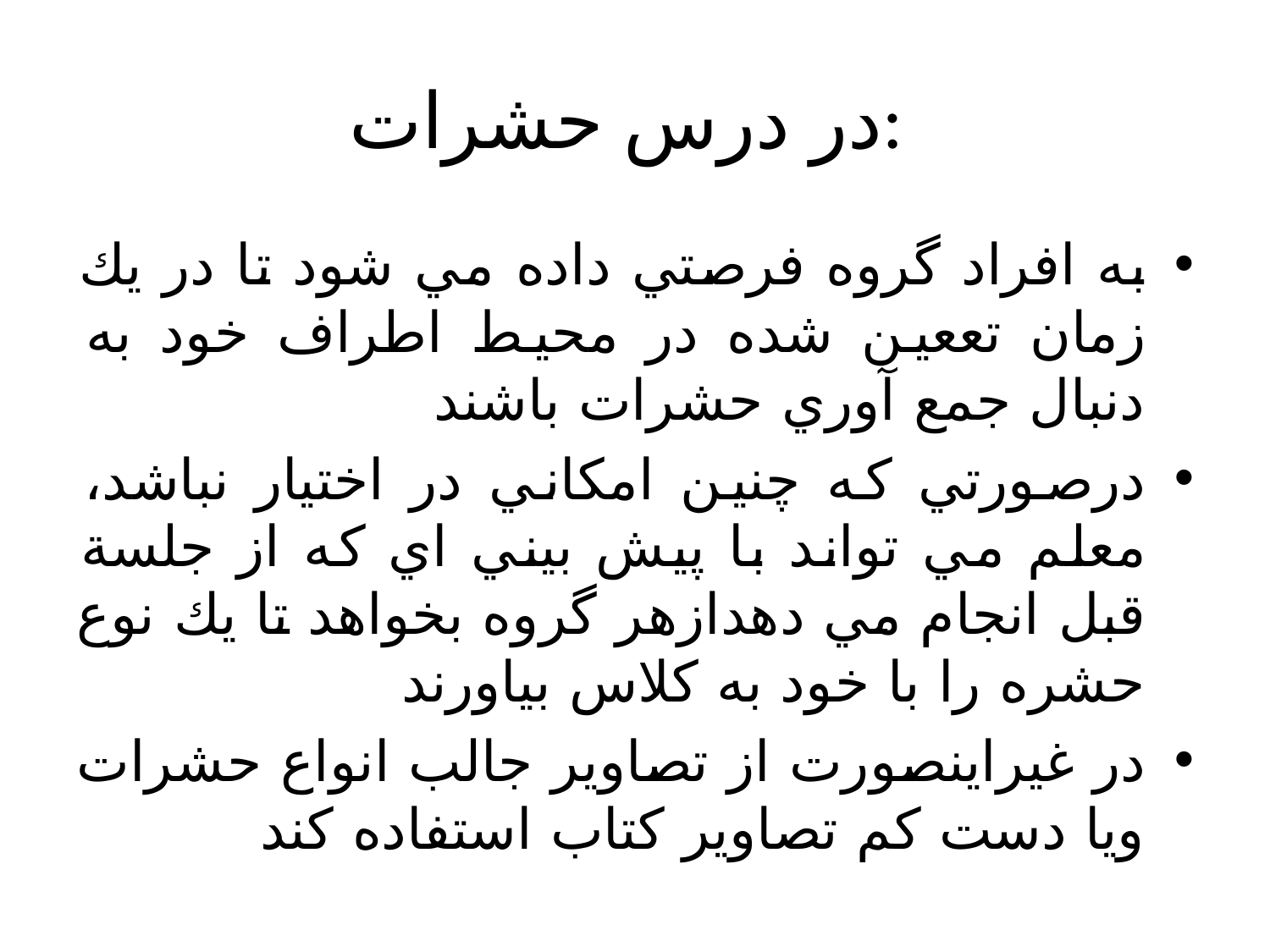

# در درس حشرات:
به افراد گروه فرصتي داده مي شود تا در يك زمان تععين شده در محيط اطراف خود به دنبال جمع آوري حشرات باشند
درصورتي كه چنين امكاني در اختيار نباشد، معلم مي تواند با پيش بيني اي كه از جلسة قبل انجام مي دهدازهر گروه بخواهد تا يك نوع حشره را با خود به كلاس بياورند
در غيراينصورت از تصاوير جالب انواع حشرات ويا دست كم تصاوير كتاب استفاده كند